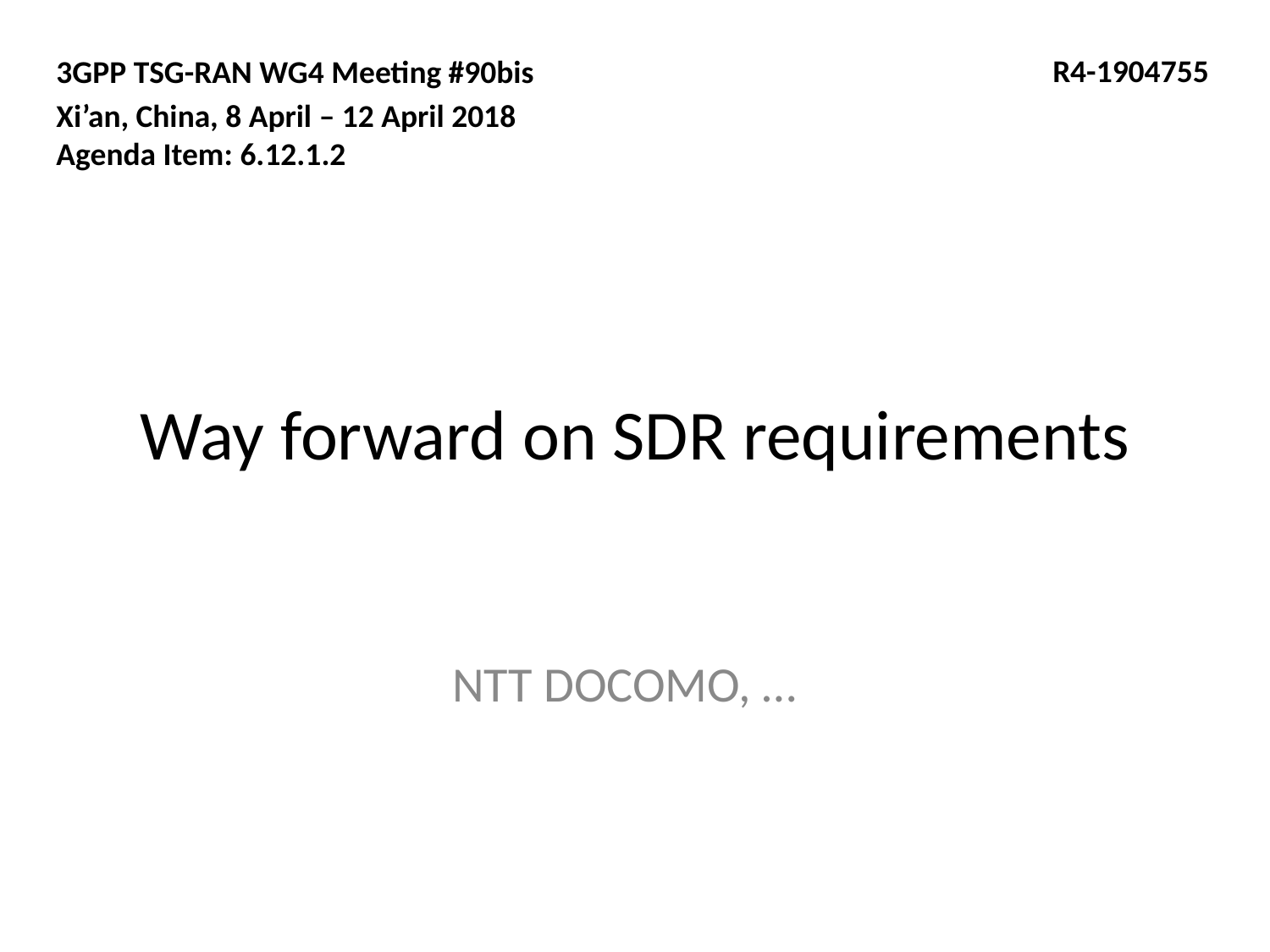

3GPP TSG-RAN WG4 Meeting #90bis
Xi’an, China, 8 April – 12 April 2018
Agenda Item: 6.12.1.2
R4-1904755
# Way forward on SDR requirements
NTT DOCOMO, …